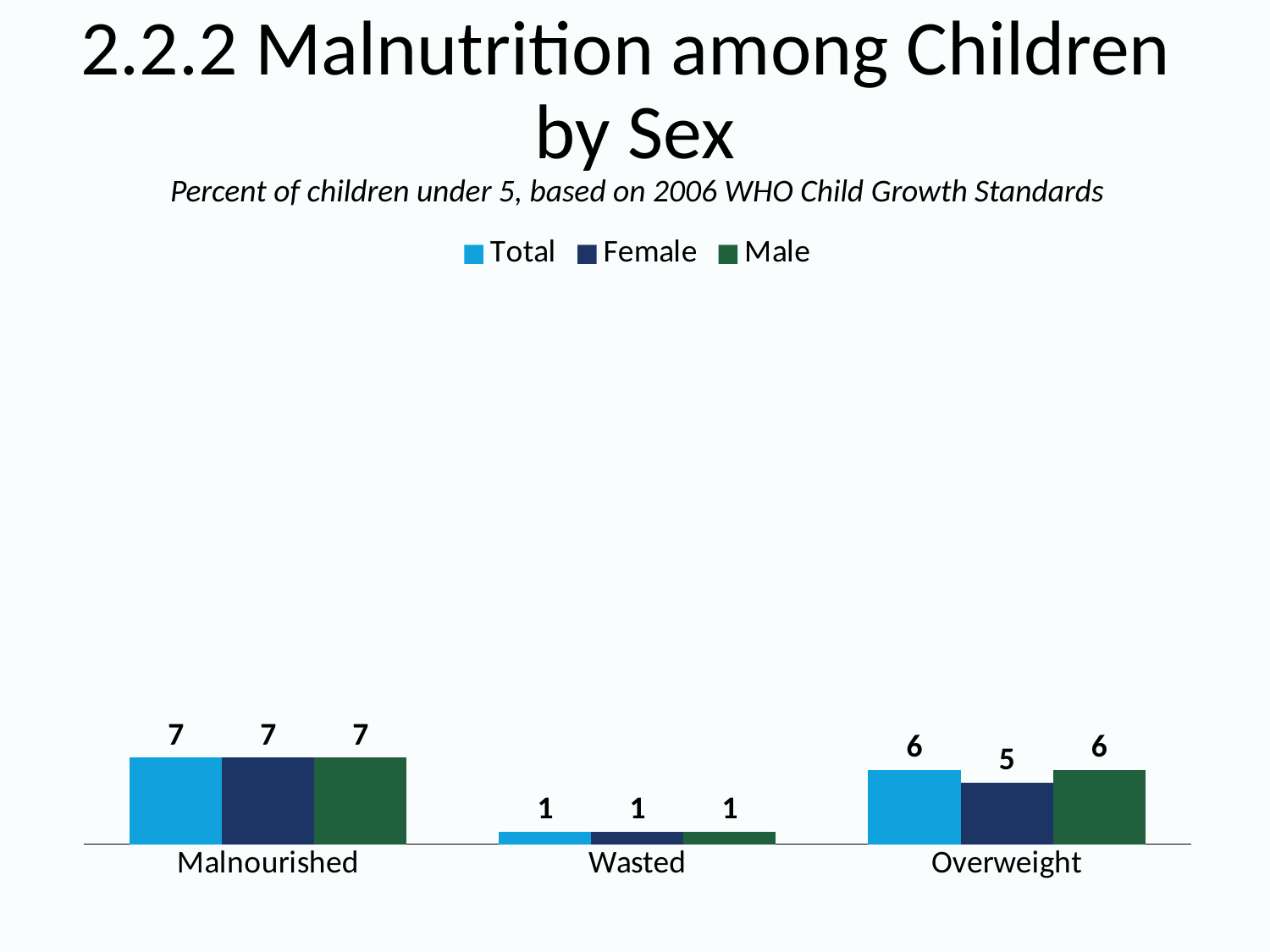

# 2.2.2 Malnutrition among Children by Sex
Percent of children under 5, based on 2006 WHO Child Growth Standards

### Chart

| Category | Total | Female | Male |
|---|---|---|---|
| Malnourished | 7.0 | 7.0 | 7.0 |
| Wasted | 1.0 | 1.0 | 1.0 |
| Overweight | 6.0 | 5.0 | 6.0 |